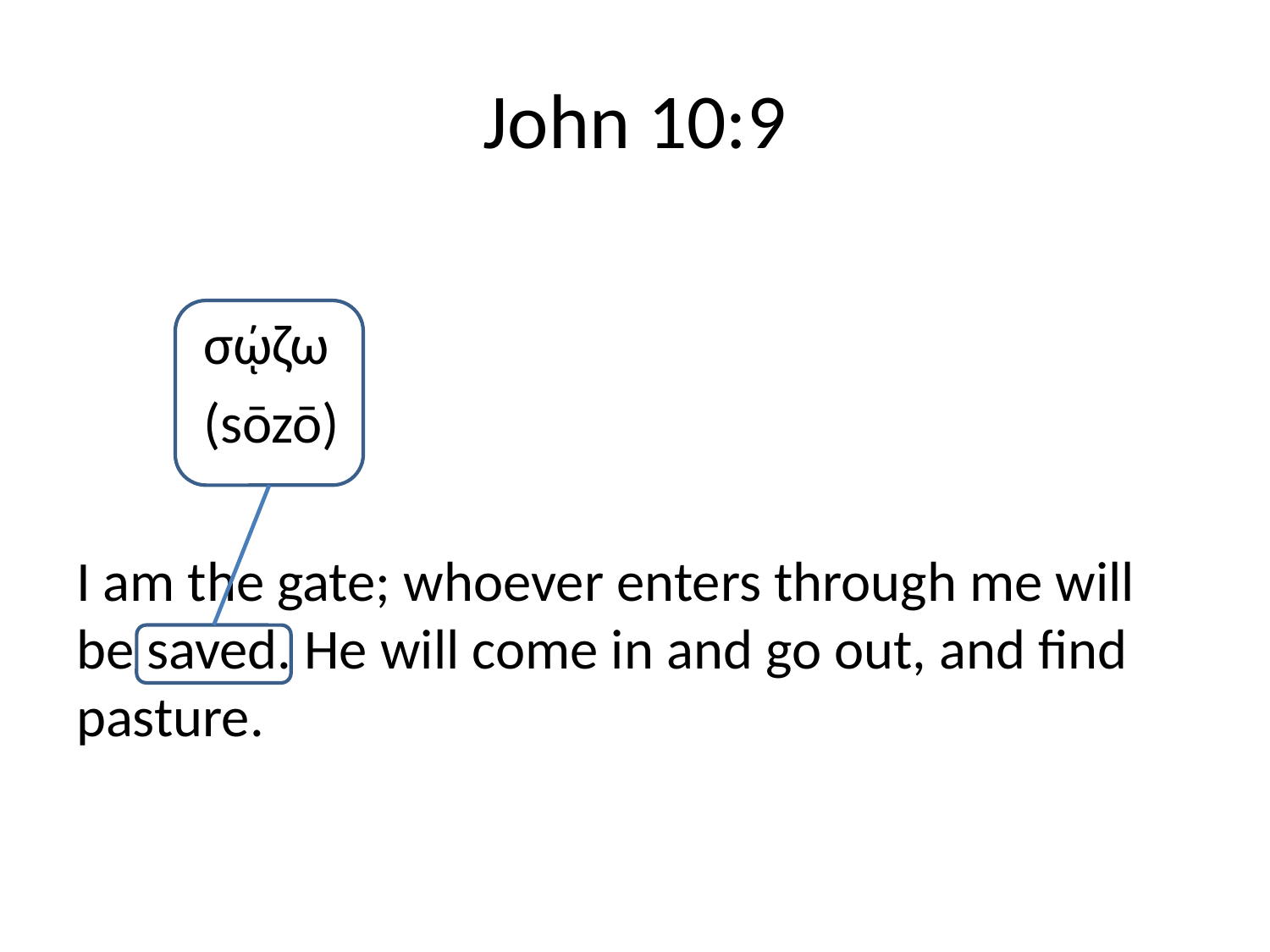

# John 10:9

	σῴζω
	(sōzō)

I am the gate; whoever enters through me will be saved. He will come in and go out, and find pasture.